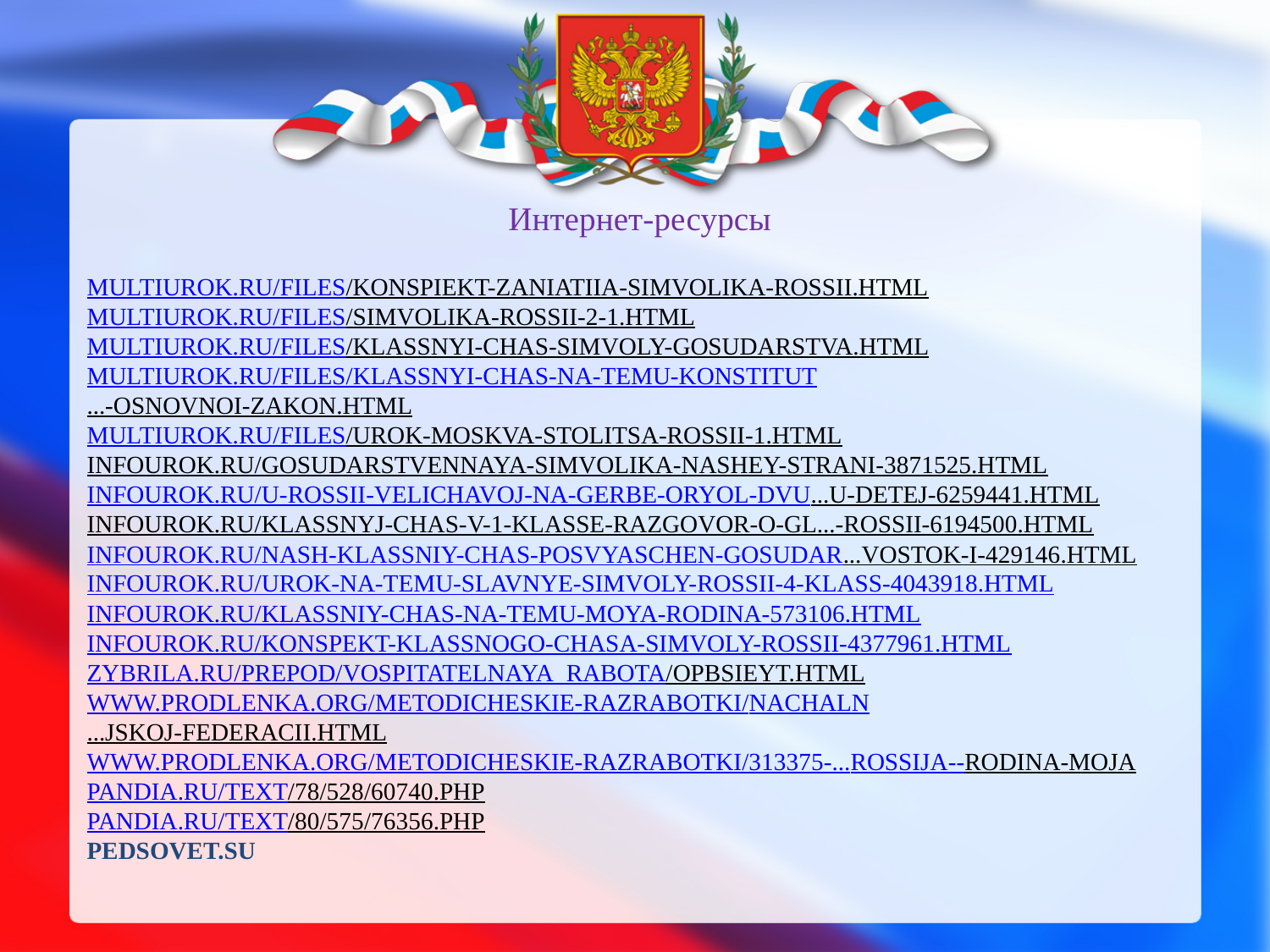

Интернет-ресурсы
# multiurok.ru/files/konspiekt-zaniatiia-simvolika-rossii.html multiurok.ru/files/simvolika-rossii-2-1.html multiurok.ru/files/klassnyi-chas-simvoly-gosudarstva.html multiurok.ru/files/klassnyi-chas-na-temu-konstitut...-osnovnoi-zakon.html multiurok.ru/files/urok-moskva-stolitsa-rossii-1.html infourok.ru/gosudarstvennaya-simvolika-nashey-strani-3871525.html infourok.ru/u-rossii-velichavoj-na-gerbe-oryol-dvu...u-detej-6259441.html infourok.ru/klassnyj-chas-v-1-klasse-razgovor-o-gl...-rossii-6194500.html infourok.ru/nash-klassniy-chas-posvyaschen-gosudar...vostok-i-429146.html infourok.ru/urok-na-temu-slavnye-simvoly-rossii-4-klass-4043918.html infourok.ru/klassniy-chas-na-temu-moya-rodina-573106.html infourok.ru/konspekt-klassnogo-chasa-simvoly-rossii-4377961.html zybrila.ru/prepod/vospitatelnaya_rabota/opbsieyt.html www.prodlenka.org/metodicheskie-razrabotki/nachaln...jskoj-federacii.html www.prodlenka.org/metodicheskie-razrabotki/313375-...rossija--rodina-moja pandia.ru/text/78/528/60740.php pandia.ru/text/80/575/76356.php Pedsovet.su